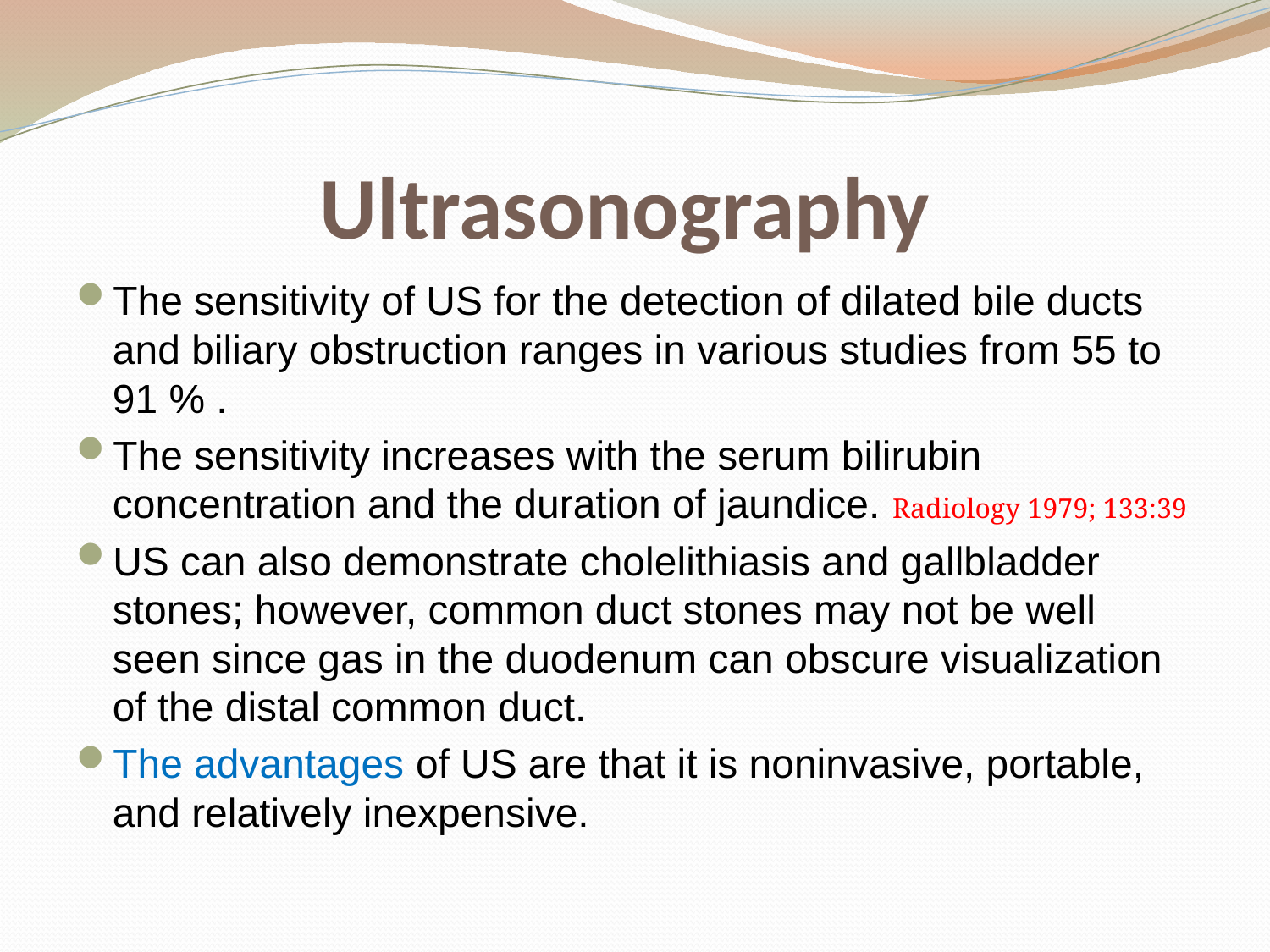

# Ultrasonography
The sensitivity of US for the detection of dilated bile ducts and biliary obstruction ranges in various studies from 55 to 91 % .
The sensitivity increases with the serum bilirubin concentration and the duration of jaundice. Radiology 1979; 133:39
US can also demonstrate cholelithiasis and gallbladder stones; however, common duct stones may not be well seen since gas in the duodenum can obscure visualization of the distal common duct.
The advantages of US are that it is noninvasive, portable, and relatively inexpensive.